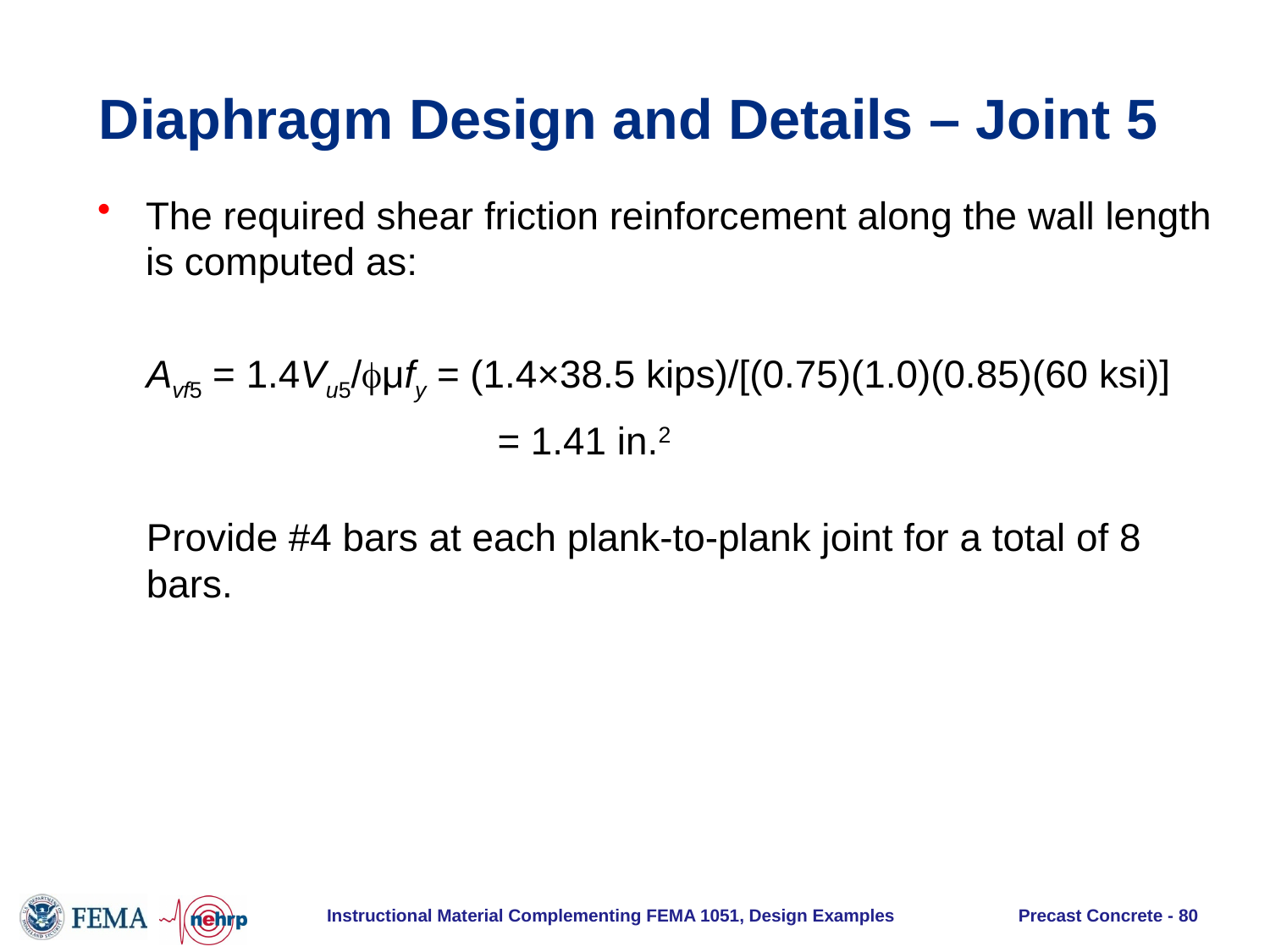

# Diaphragm Design and Details – Joint 5
The required shear friction reinforcement along the wall length is computed as:
Avf5 = 1.4Vu5/φμfy = (1.4×38.5 kips)/[(0.75)(1.0)(0.85)(60 ksi)]
		         = 1.41 in.2
Provide #4 bars at each plank-to-plank joint for a total of 8 bars.